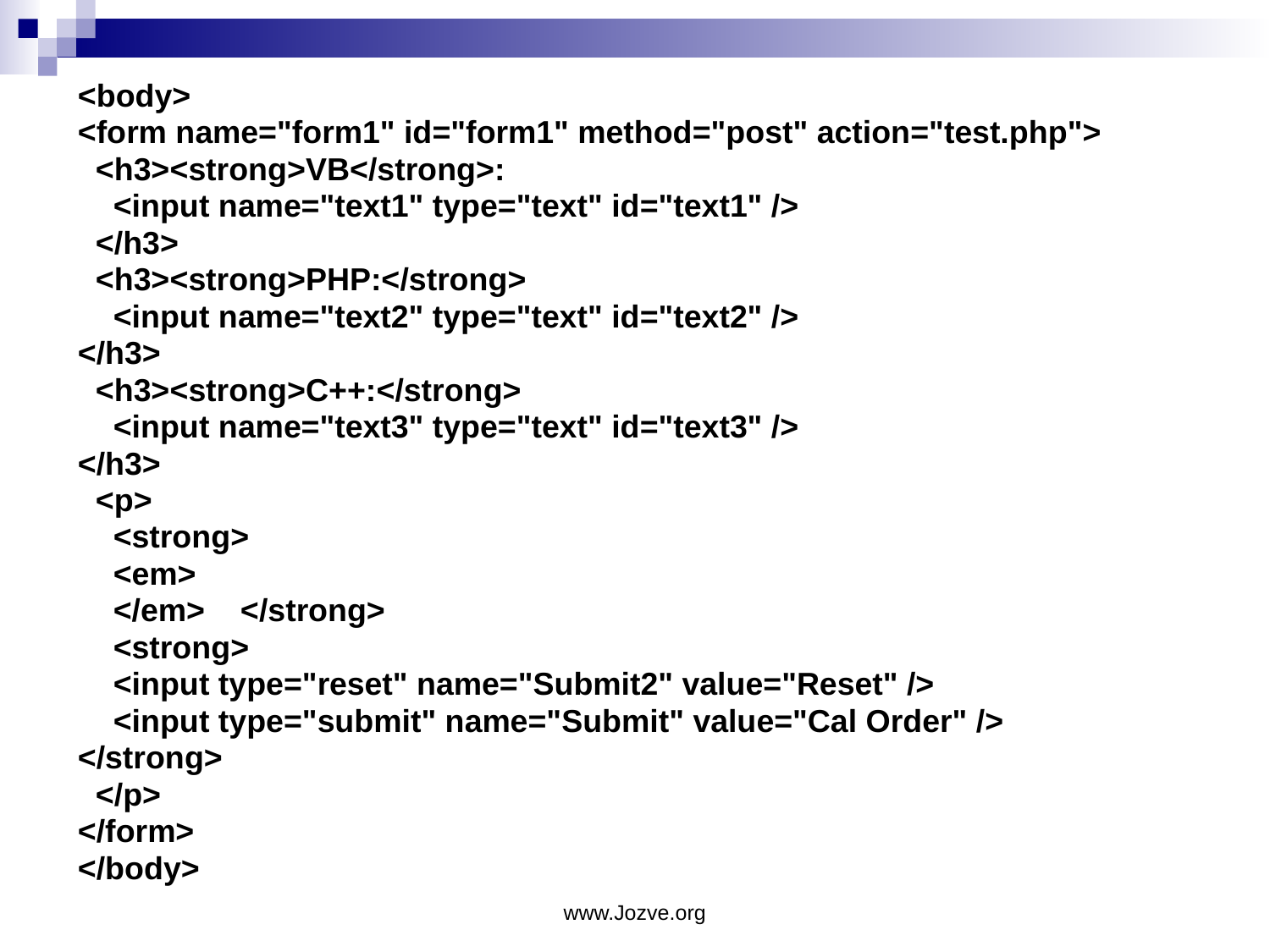

<body>
<form name="form1" id="form1" method="post" action="test.php">
  <h3><strong>VB</strong>:
    <input name="text1" type="text" id="text1" />
  </h3>
  <h3><strong>PHP:</strong>
    <input name="text2" type="text" id="text2" />
</h3>
  <h3><strong>C++:</strong>
    <input name="text3" type="text" id="text3" />
</h3>
  <p>
    <strong>
    <em>
    </em>    </strong>
    <strong>
    <input type="reset" name="Submit2" value="Reset" />
    <input type="submit" name="Submit" value="Cal Order" />
</strong>
  </p>
</form>
</body>

www.Jozve.org